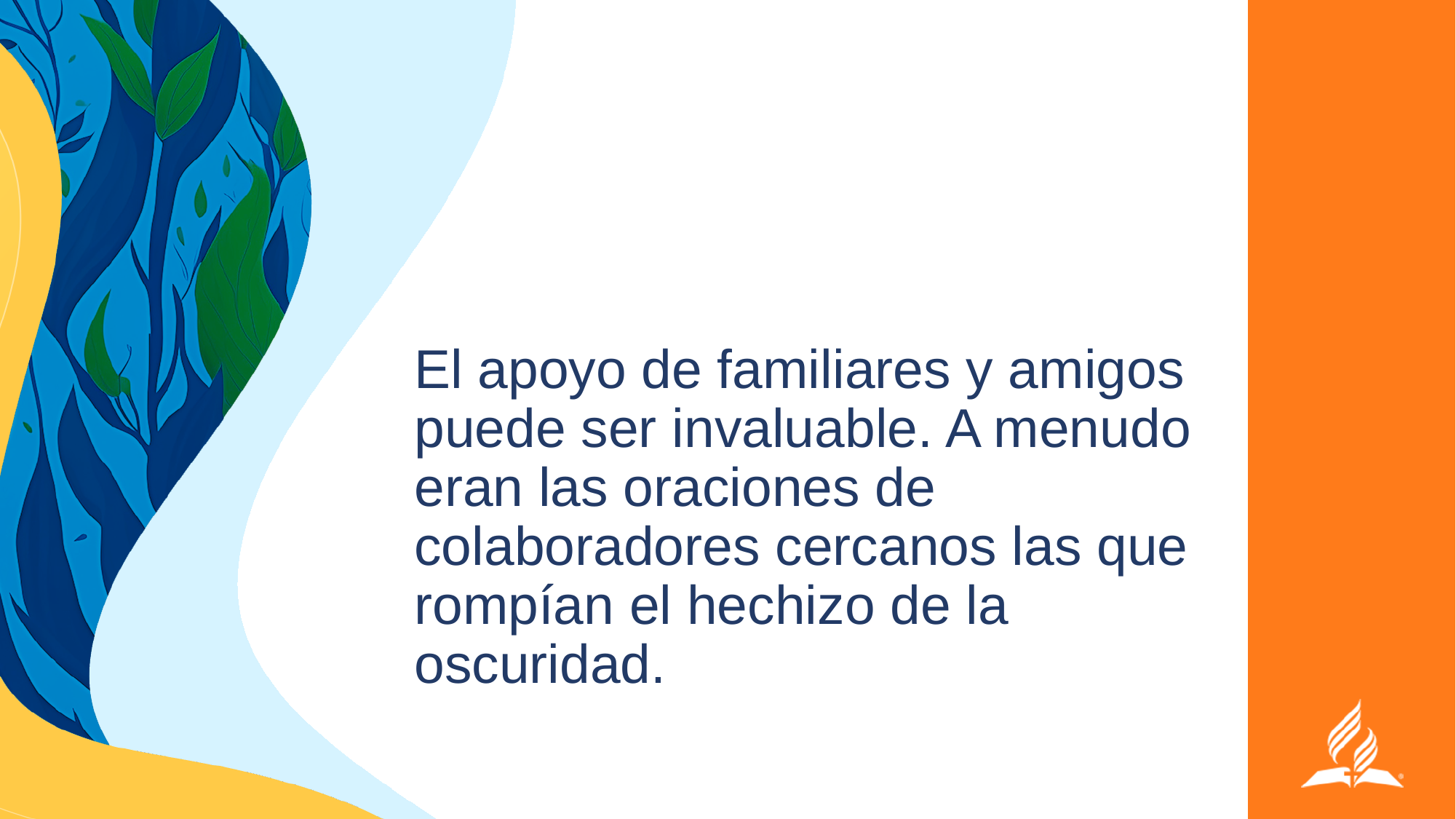

El apoyo de familiares y amigos puede ser invaluable. A menudo eran las oraciones de colaboradores cercanos las que rompían el hechizo de la oscuridad.